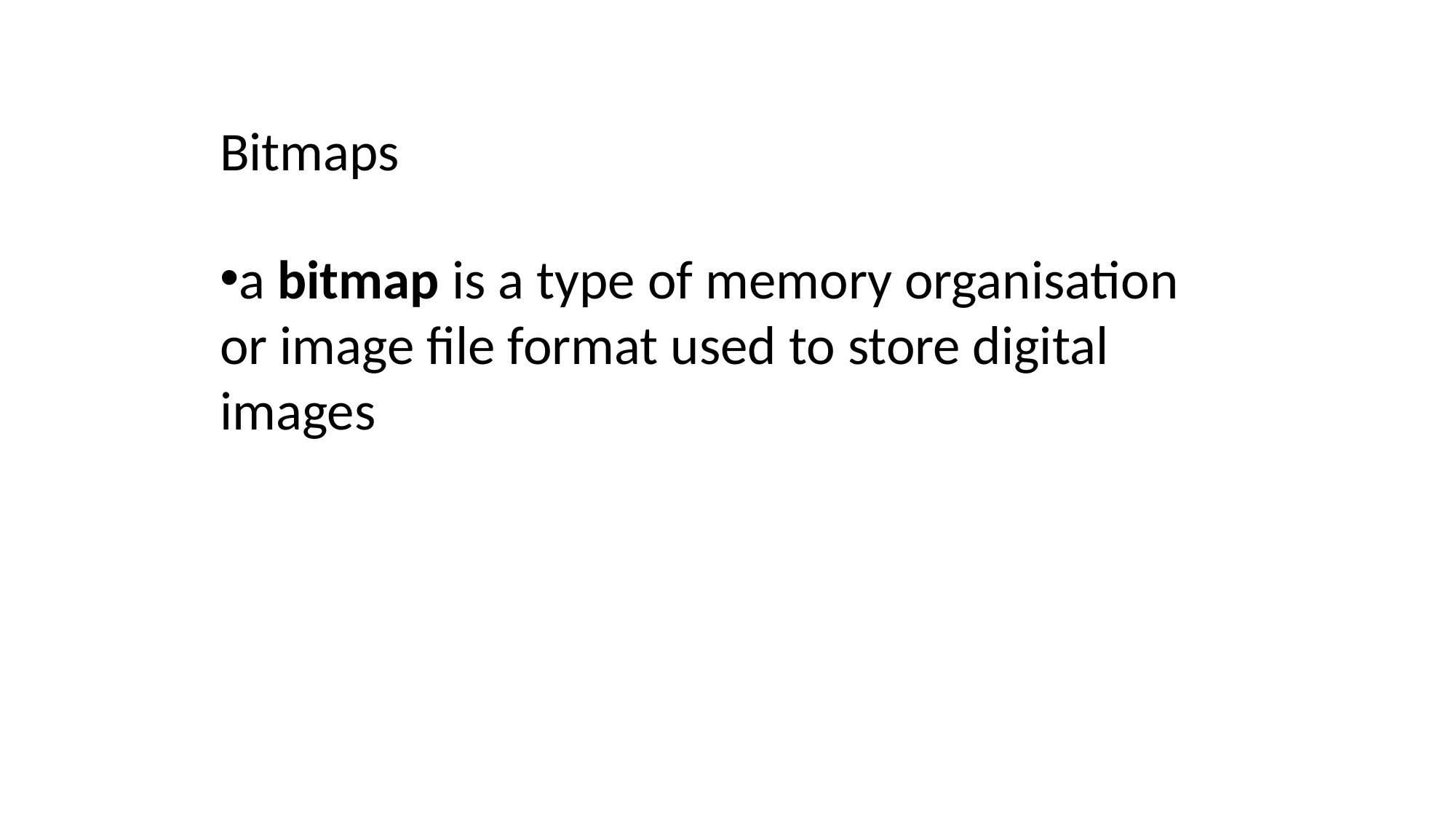

Bitmaps

a bitmap is a type of memory organisation or image file format used to store digital images